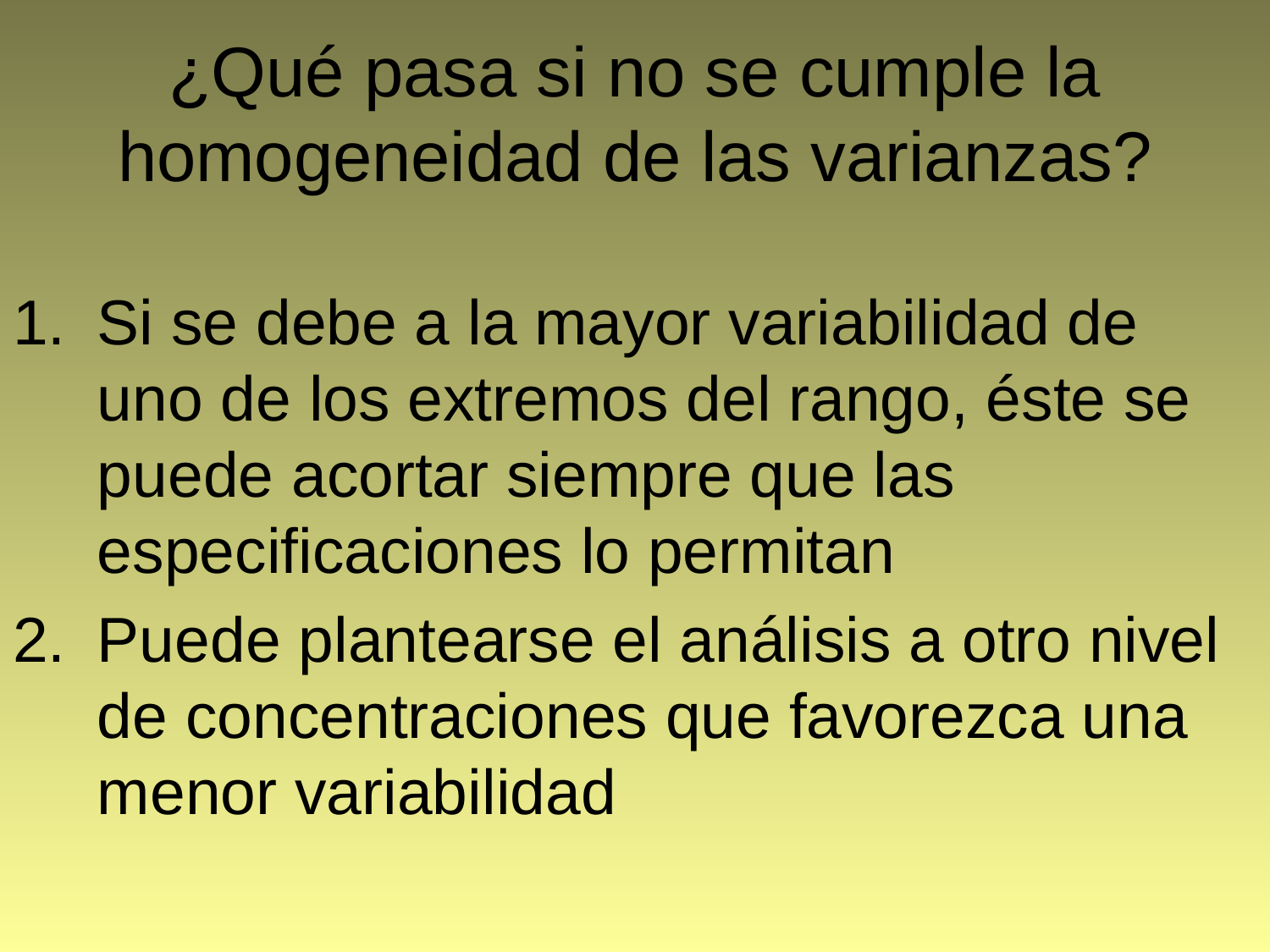

# ¿Qué pasa si no se cumple la homogeneidad de las varianzas?
Si se debe a la mayor variabilidad de uno de los extremos del rango, éste se puede acortar siempre que las especificaciones lo permitan
Puede plantearse el análisis a otro nivel de concentraciones que favorezca una menor variabilidad